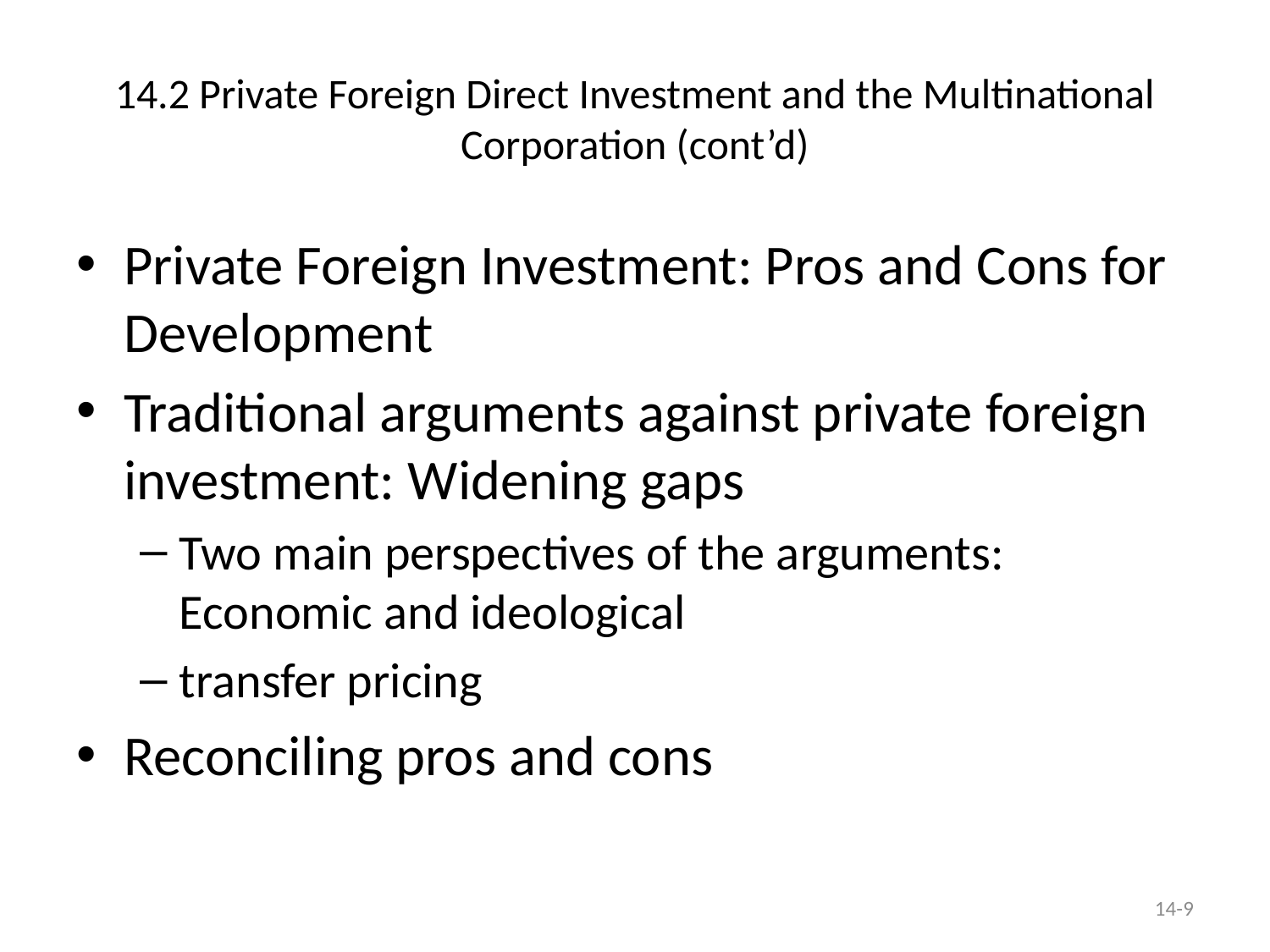

# 14.2 Private Foreign Direct Investment and the Multinational Corporation (cont’d)
Private Foreign Investment: Pros and Cons for Development
Traditional arguments against private foreign investment: Widening gaps
Two main perspectives of the arguments: Economic and ideological
transfer pricing
Reconciling pros and cons
14-9